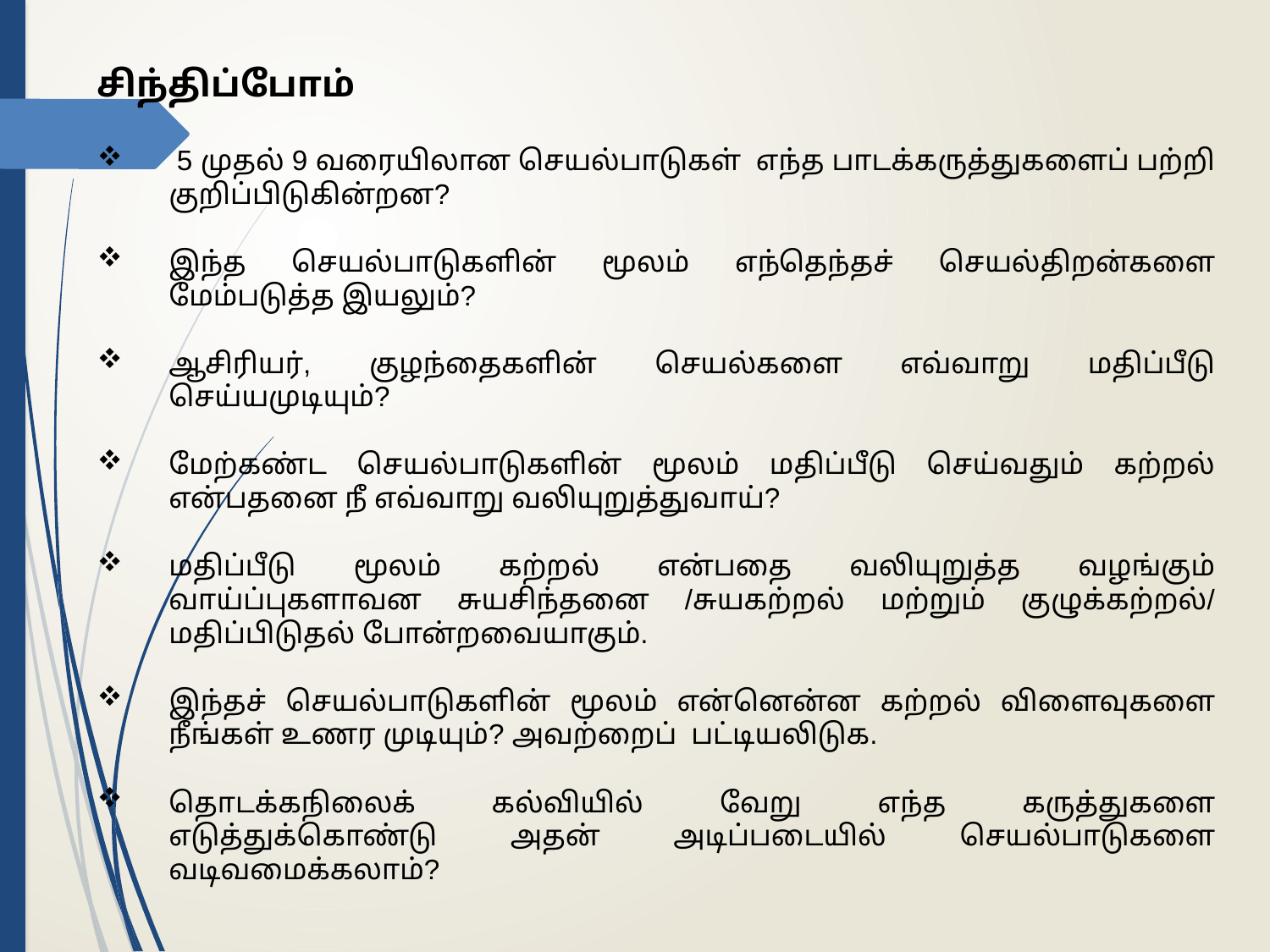

சிந்திப்போம்

 5 முதல் 9 வரையிலான செயல்பாடுகள்  எந்த பாடக்கருத்துகளைப் பற்றி குறிப்பிடுகின்றன?

இந்த செயல்பாடுகளின் மூலம் எந்தெந்தச் செயல்திறன்களை மேம்படுத்த இயலும்?

ஆசிரியர், குழந்தைகளின் செயல்களை எவ்வாறு மதிப்பீடு செய்யமுடியும்?

மேற்கண்ட செயல்பாடுகளின் மூலம் மதிப்பீடு செய்வதும் கற்றல் என்பதனை நீ எவ்வாறு வலியுறுத்துவாய்?

மதிப்பீடு மூலம் கற்றல் என்பதை வலியுறுத்த வழங்கும் வாய்ப்புகளாவன சுயசிந்தனை /சுயகற்றல் மற்றும் குழுக்கற்றல்/ மதிப்பிடுதல் போன்றவையாகும்.

இந்தச் செயல்பாடுகளின் மூலம் என்னென்ன கற்றல் விளைவுகளை நீங்கள் உணர முடியும்? அவற்றைப்  பட்டியலிடுக.

தொடக்கநிலைக் கல்வியில் வேறு எந்த கருத்துகளை எடுத்துக்கொண்டு அதன் அடிப்படையில் செயல்பாடுகளை வடிவமைக்கலாம்?